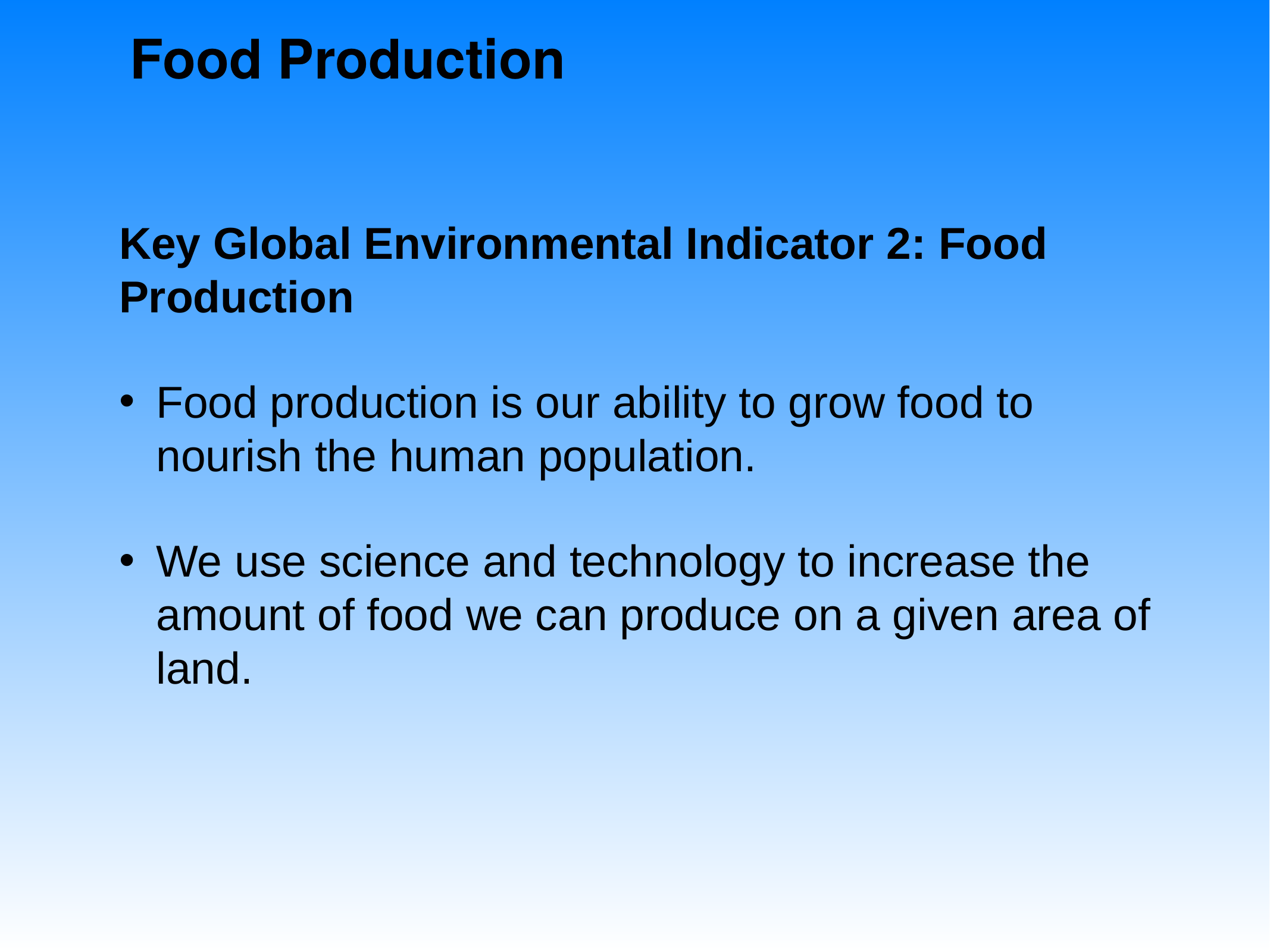

Food Production
Key Global Environmental Indicator 2: Food Production
Food production is our ability to grow food to nourish the human population.
We use science and technology to increase the amount of food we can produce on a given area of land.